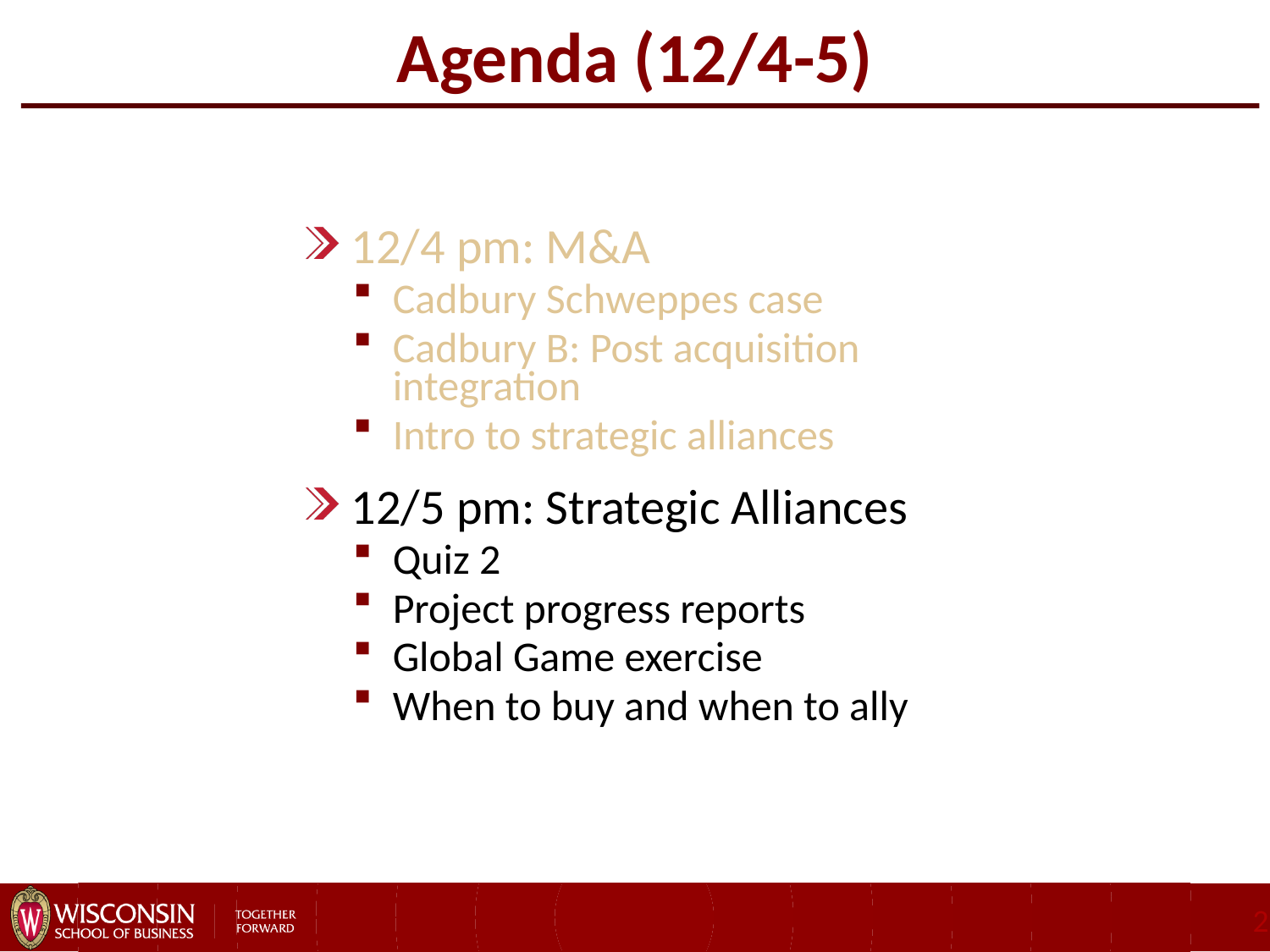

# Agenda (12/4-5)

12/4 pm: M&A
Cadbury Schweppes case
Cadbury B: Post acquisition integration
Intro to strategic alliances
12/5 pm: Strategic Alliances
Quiz 2
Project progress reports
Global Game exercise
When to buy and when to ally